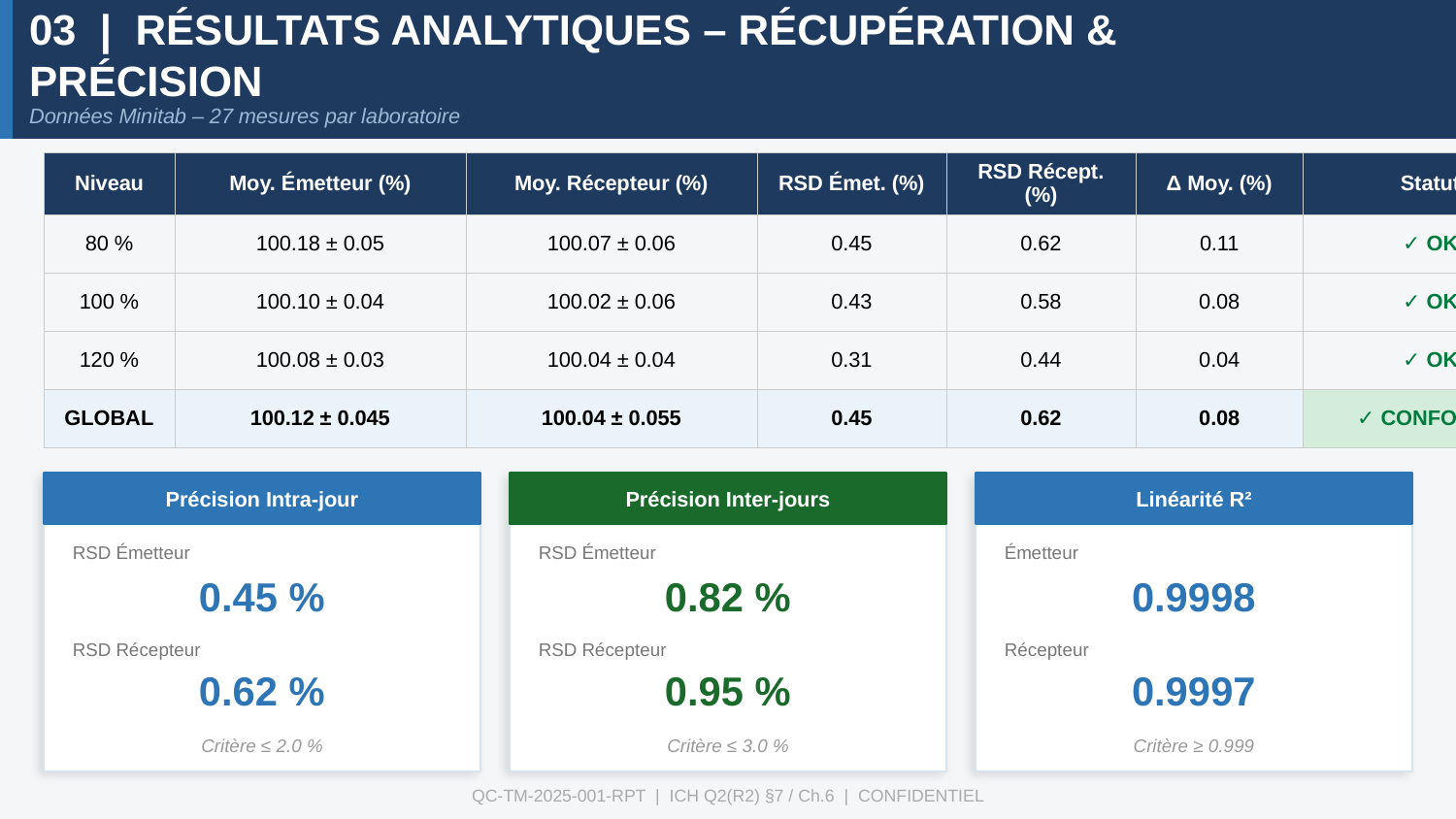

03  |  RÉSULTATS ANALYTIQUES – RÉCUPÉRATION & PRÉCISION
Données Minitab – 27 mesures par laboratoire
| Niveau | Moy. Émetteur (%) | Moy. Récepteur (%) | RSD Émet. (%) | RSD Récept. (%) | Δ Moy. (%) | Statut |
| --- | --- | --- | --- | --- | --- | --- |
| 80 % | 100.18 ± 0.05 | 100.07 ± 0.06 | 0.45 | 0.62 | 0.11 | ✓ OK |
| 100 % | 100.10 ± 0.04 | 100.02 ± 0.06 | 0.43 | 0.58 | 0.08 | ✓ OK |
| 120 % | 100.08 ± 0.03 | 100.04 ± 0.04 | 0.31 | 0.44 | 0.04 | ✓ OK |
| GLOBAL | 100.12 ± 0.045 | 100.04 ± 0.055 | 0.45 | 0.62 | 0.08 | ✓ CONFORME |

Précision Intra-jour

Précision Inter-jours

Linéarité R²
RSD Émetteur
RSD Émetteur
Émetteur
0.45 %
0.82 %
0.9998
RSD Récepteur
RSD Récepteur
Récepteur
0.62 %
0.95 %
0.9997
Critère ≤ 2.0 %
Critère ≤ 3.0 %
Critère ≥ 0.999
QC-TM-2025-001-RPT  |  ICH Q2(R2) §7 / Ch.6  |  CONFIDENTIEL